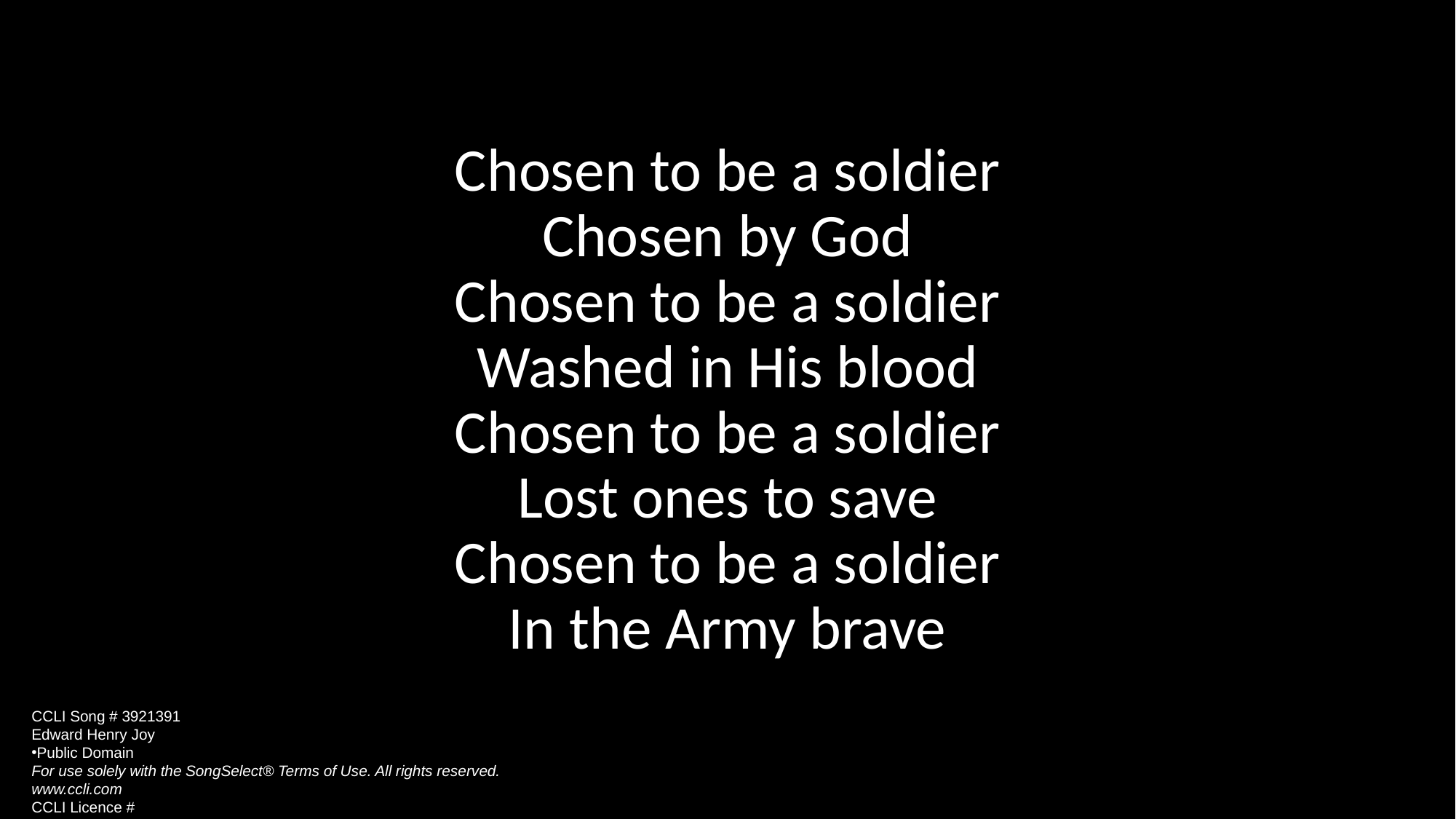

Chosen to be a soldier
Chosen by God
Chosen to be a soldier
Washed in His blood
Chosen to be a soldier
Lost ones to save
Chosen to be a soldier
In the Army brave
CCLI Song # 3921391
Edward Henry Joy
Public Domain
For use solely with the SongSelect® Terms of Use. All rights reserved. www.ccli.com
CCLI Licence #